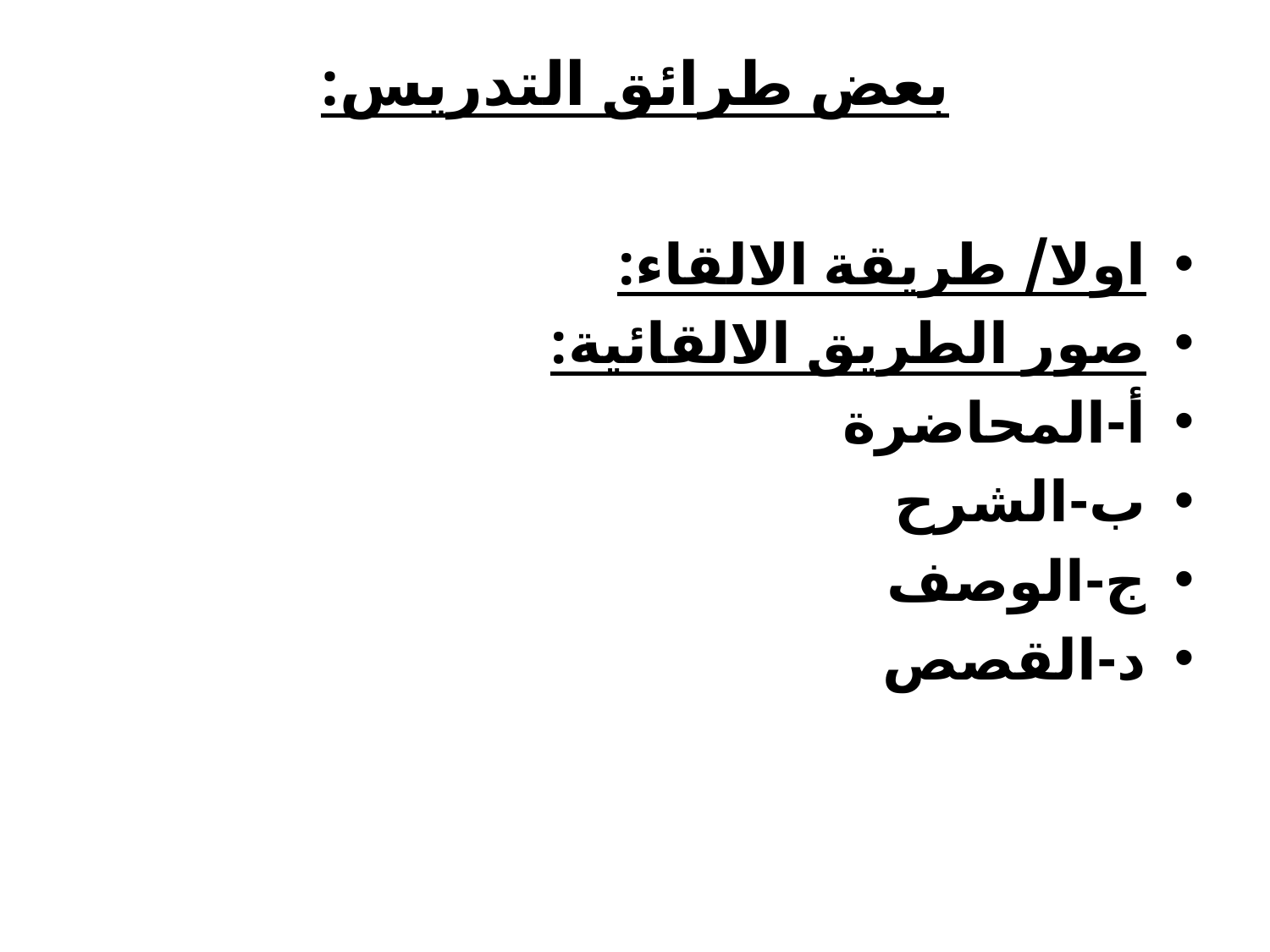

# بعض طرائق التدريس:
اولا/ طريقة الالقاء:
صور الطريق الالقائية:
أ-المحاضرة
ب-الشرح
ج-الوصف
د-القصص